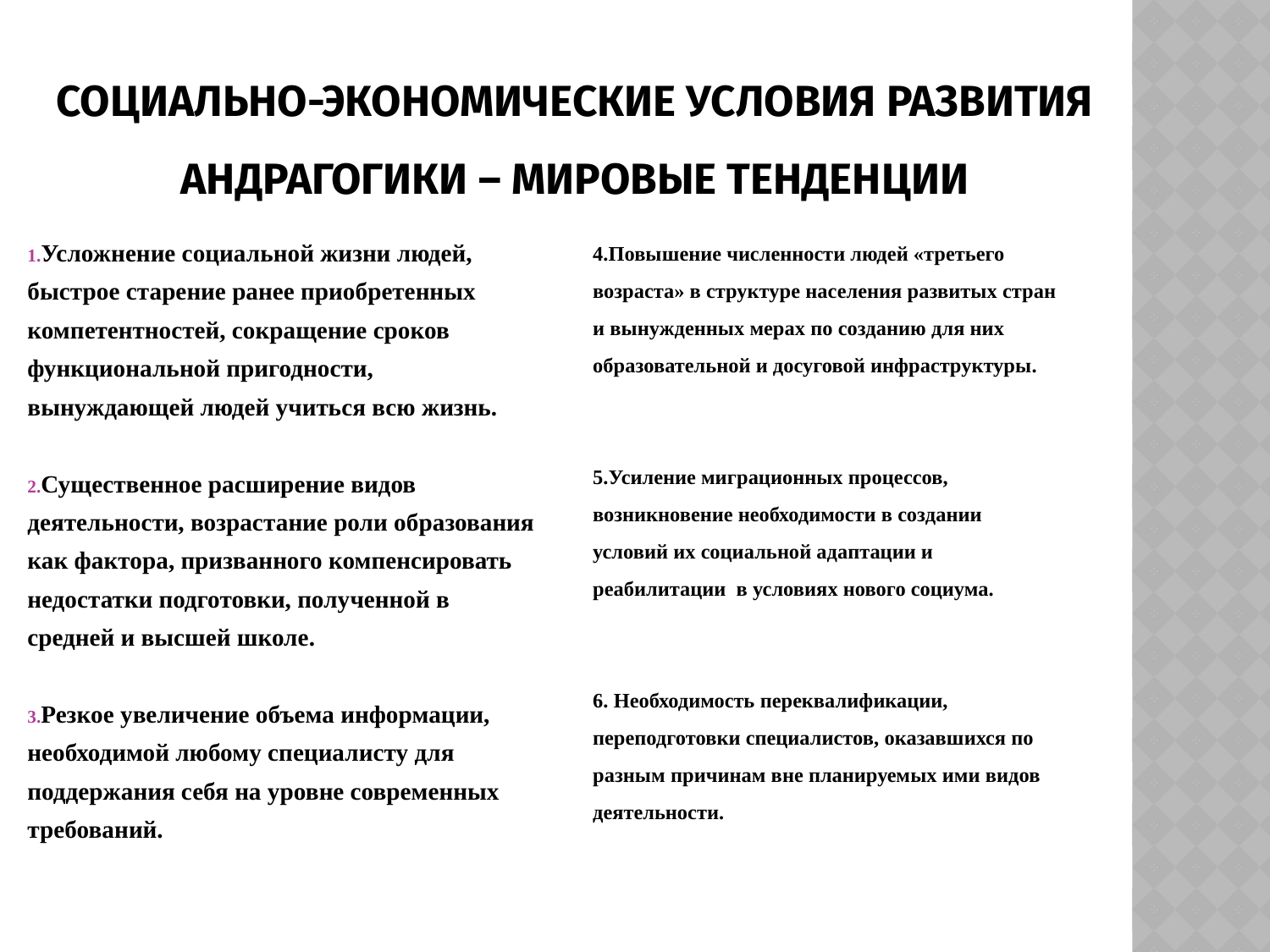

# Социально-экономические условия развития андрагогики – мировые тенденции
Усложнение социальной жизни людей, быстрое старение ранее приобретенных компетентностей, сокращение сроков функциональной пригодности, вынуждающей людей учиться всю жизнь.

Существенное расширение видов деятельности, возрастание роли образования как фактора, призванного компенсировать недостатки подготовки, полученной в средней и высшей школе.

Резкое увеличение объема информации, необходимой любому специалисту для поддержания себя на уровне современных требований.
4.Повышение численности людей «третьего возраста» в структуре населения развитых стран и вынужденных мерах по созданию для них образовательной и досуговой инфраструктуры.

5.Усиление миграционных процессов, возникновение необходимости в создании условий их социальной адаптации и реабилитации  в условиях нового социума.

6. Необходимость переквалификации, переподготовки специалистов, оказавшихся по разным причинам вне планируемых ими видов деятельности.